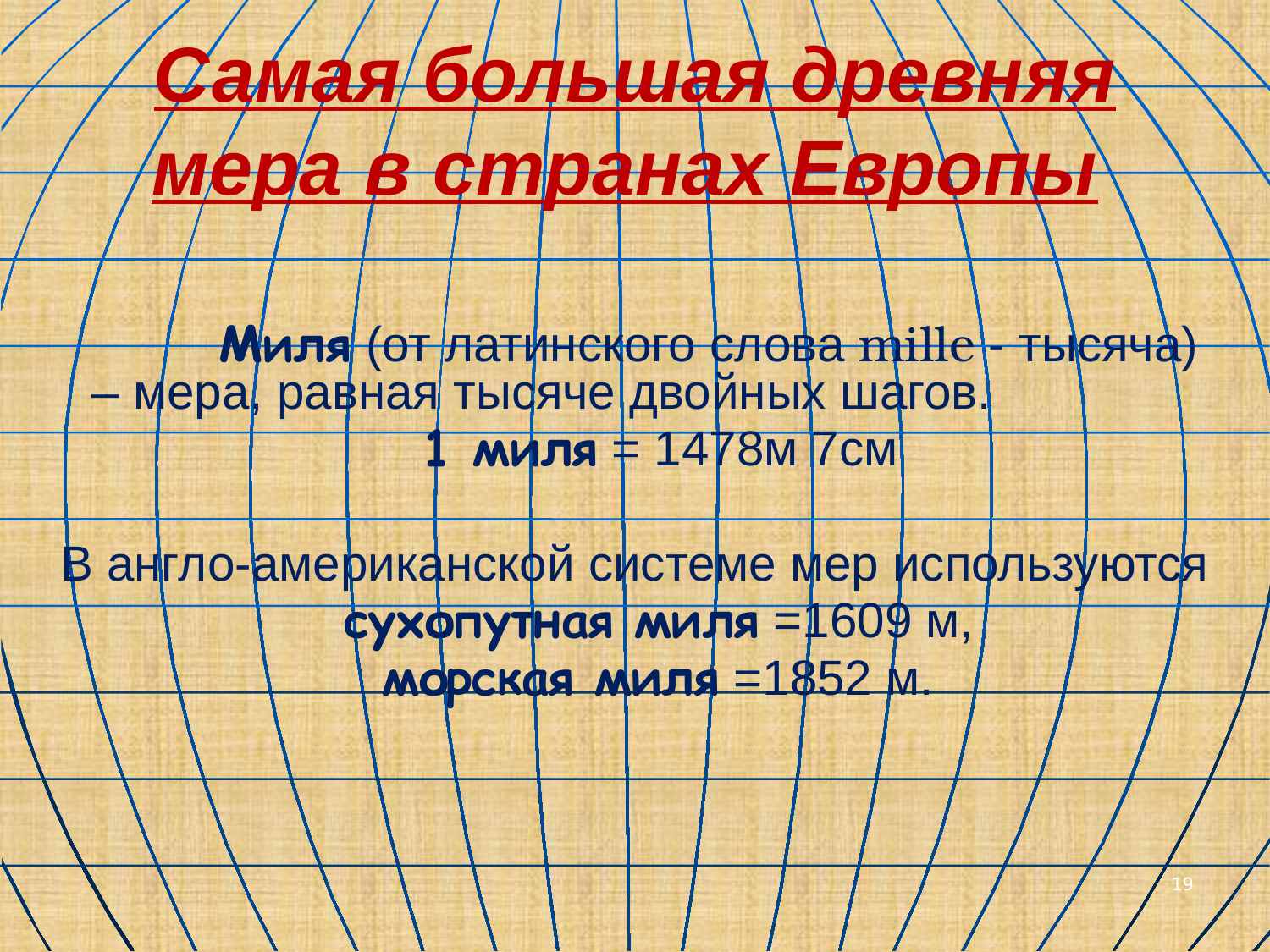

# Самая большая древняя мера в странах Европы
		Миля (от латинского слова mille - тысяча) – мера, равная тысяче двойных шагов.
	                        1 миля = 1478м 7см

 В англо-американской системе мер используются
	сухопутная миля =1609 м,
	морская миля =1852 м.

19